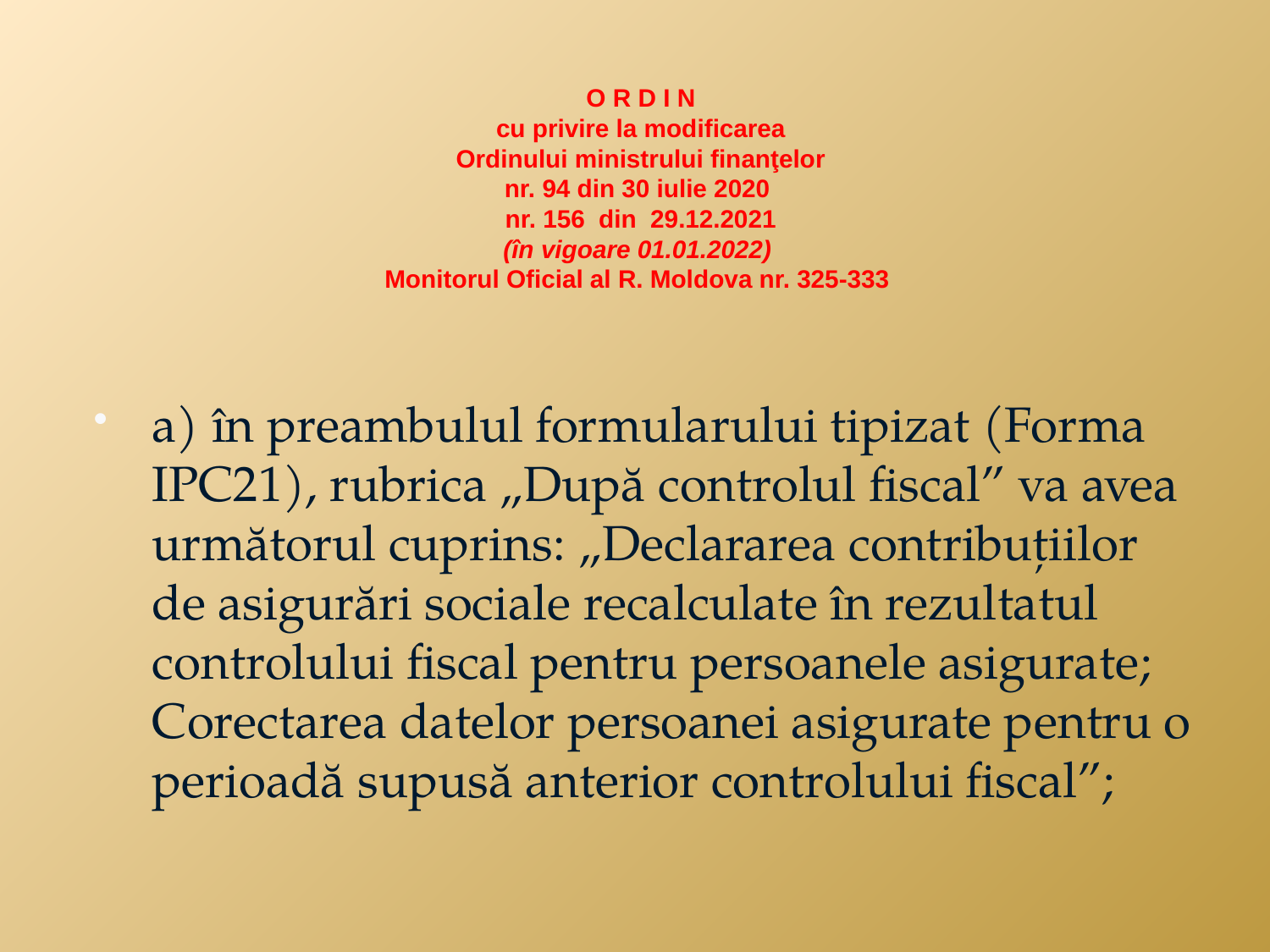

# O R D I N cu privire la modificarea Ordinului ministrului finanţelor nr. 94 din 30 iulie 2020  nr. 156  din  29.12.2021  (în vigoare 01.01.2022)   Monitorul Oficial al R. Moldova nr. 325-333
a) în preambulul formularului tipizat (Forma IPC21), rubrica „După controlul fiscal” va avea următorul cuprins: „Declararea contribuțiilor de asigurări sociale recalculate în rezultatul controlului fiscal pentru persoanele asigurate; Corectarea datelor persoanei asigurate pentru o perioadă supusă anterior controlului fiscal”;